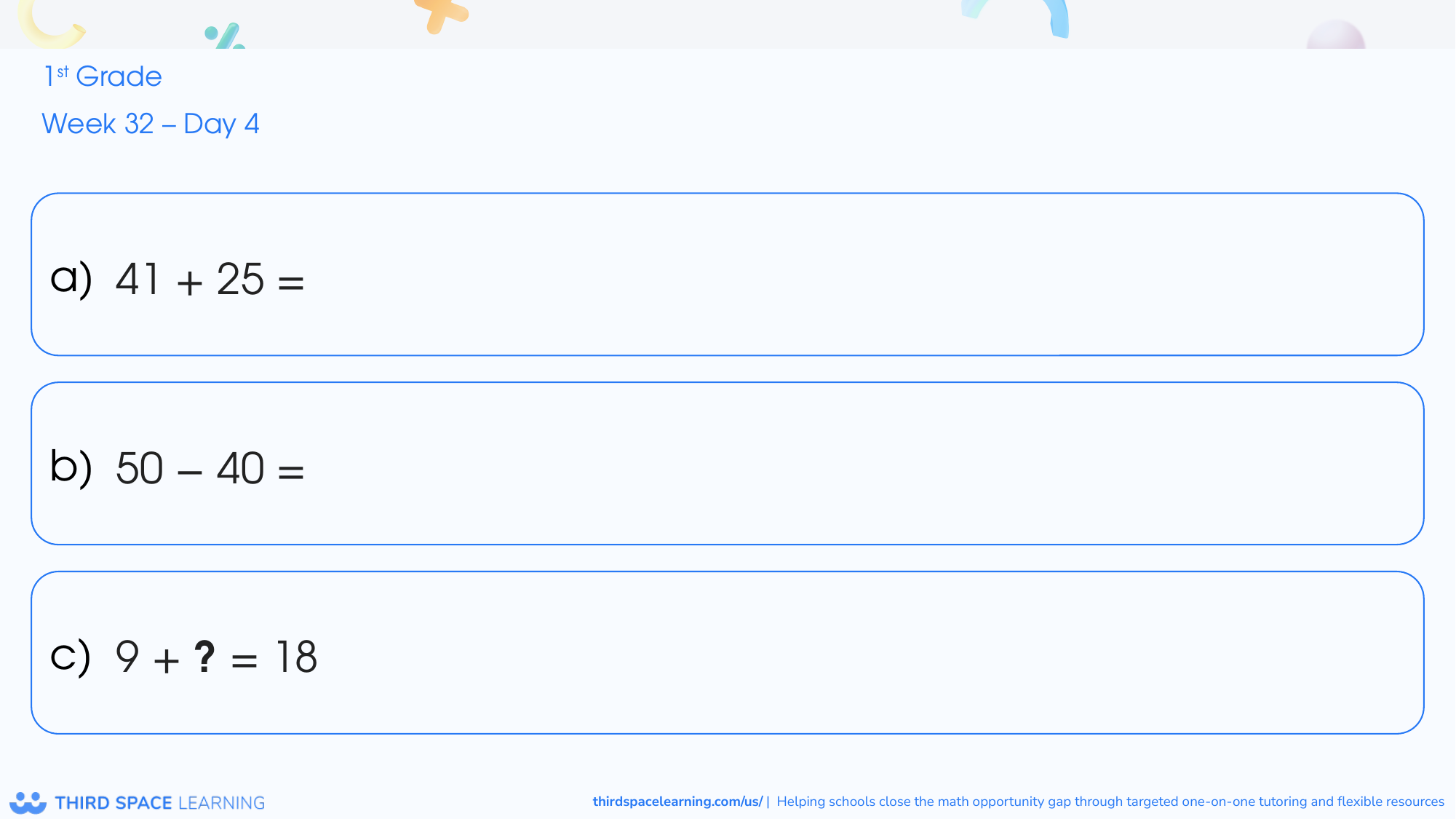

1st Grade
Week 32 – Day 4
41 + 25 =
50 − 40 =
9 + ? = 18